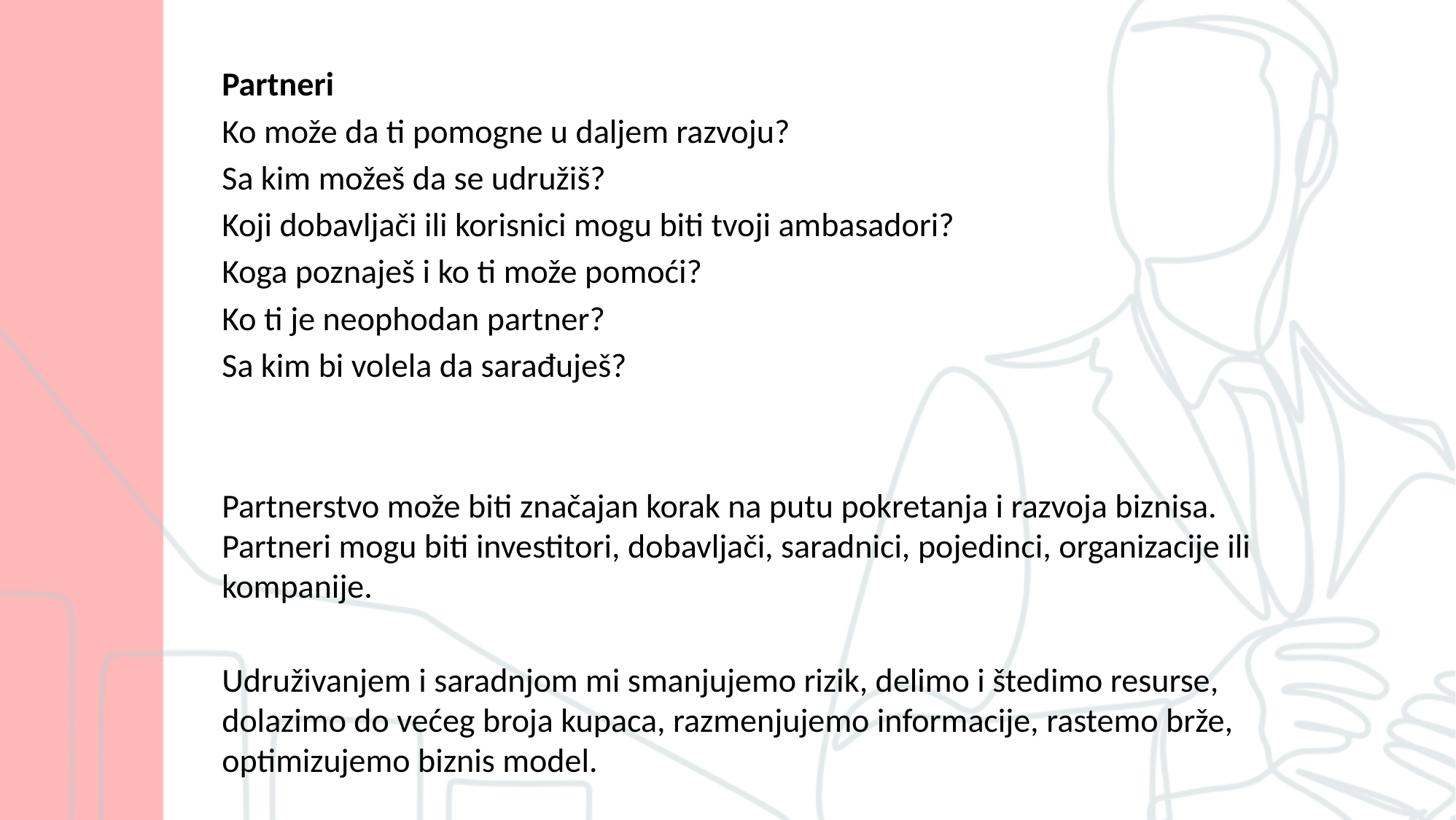

Partneri
Ko može da ti pomogne u daljem razvoju?
Sa kim možeš da se udružiš?
Koji dobavljači ili korisnici mogu biti tvoji ambasadori?
Koga poznaješ i ko ti može pomoći?
Ko ti je neophodan partner?
Sa kim bi volela da sarađuješ?

Partnerstvo može biti značajan korak na putu pokretanja i razvoja biznisa. Partneri mogu biti investitori, dobavljači, saradnici, pojedinci, organizacije ili kompanije.

Udruživanjem i saradnjom mi smanjujemo rizik, delimo i štedimo resurse, dolazimo do većeg broja kupaca, razmenjujemo informacije, rastemo brže, optimizujemo biznis model.